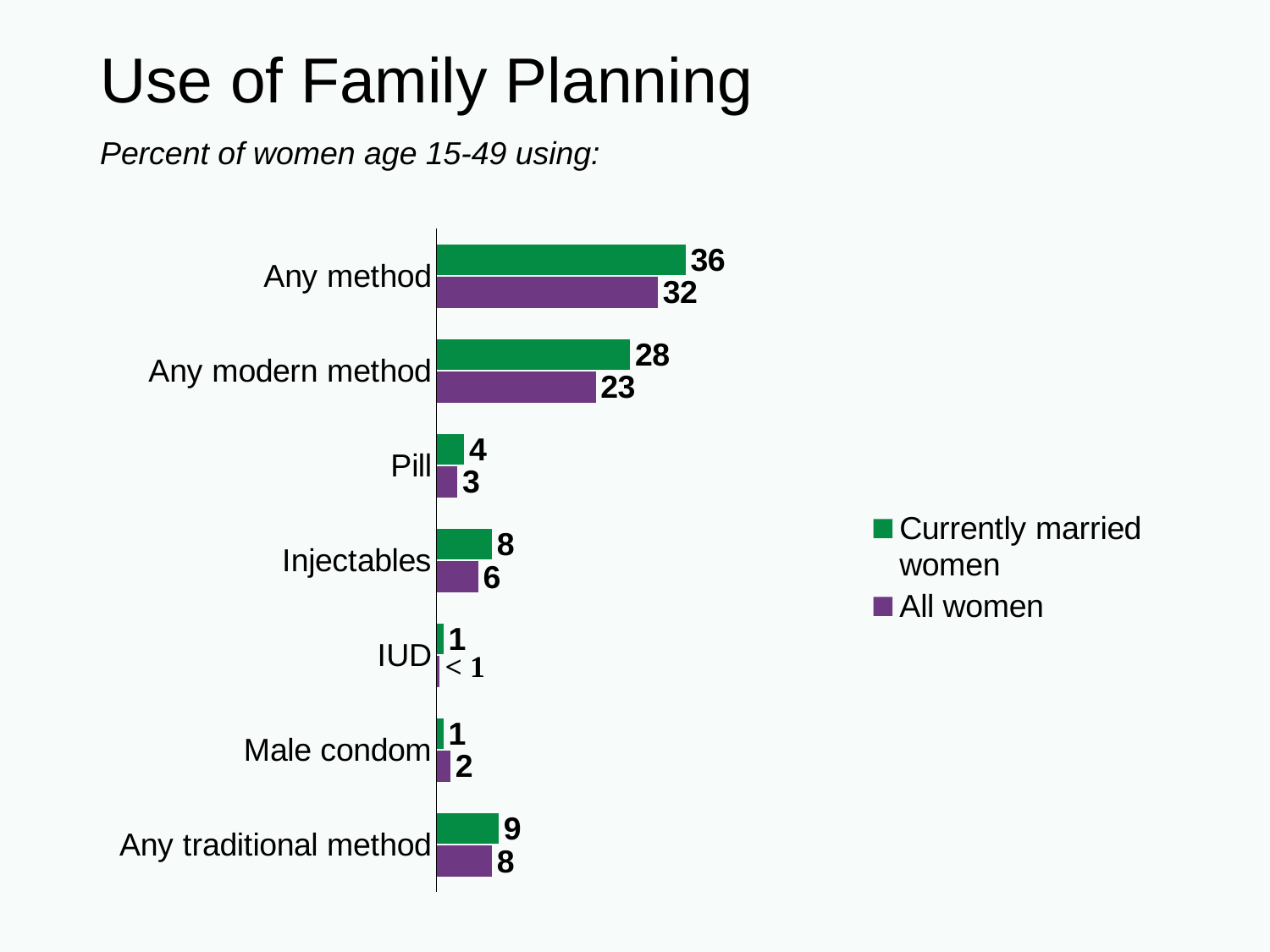

# Use of Family Planning
Percent of women age 15-49 using:

### Chart

| Category | All women | Currently married women |
|---|---|---|
| Any traditional method | 8.0 | 9.0 |
| Male condom | 2.0 | 1.0 |
| IUD | 0.4 | 1.0 |
| Injectables | 6.0 | 8.0 |
| Pill | 3.0 | 4.0 |
| Any modern method | 23.0 | 28.0 |
| Any method | 32.0 | 36.0 |
<1